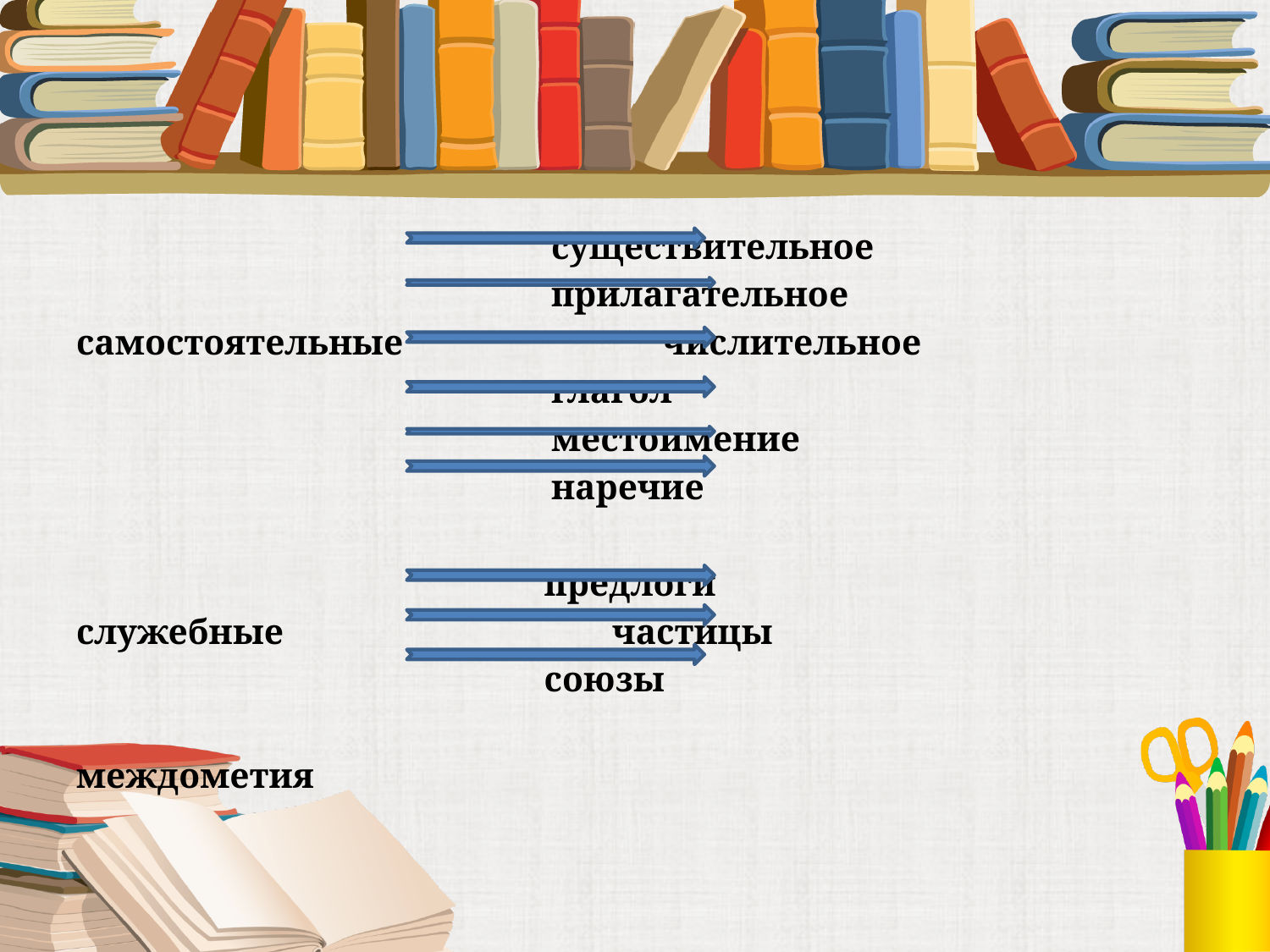

существительное
                                                                    прилагательное
самостоятельные                                     числительное
                                                                    глагол
                                                                    местоимение
                                                                    наречие

                                                                   предлоги
служебные                                               частицы
                                                                   союзы

междометия